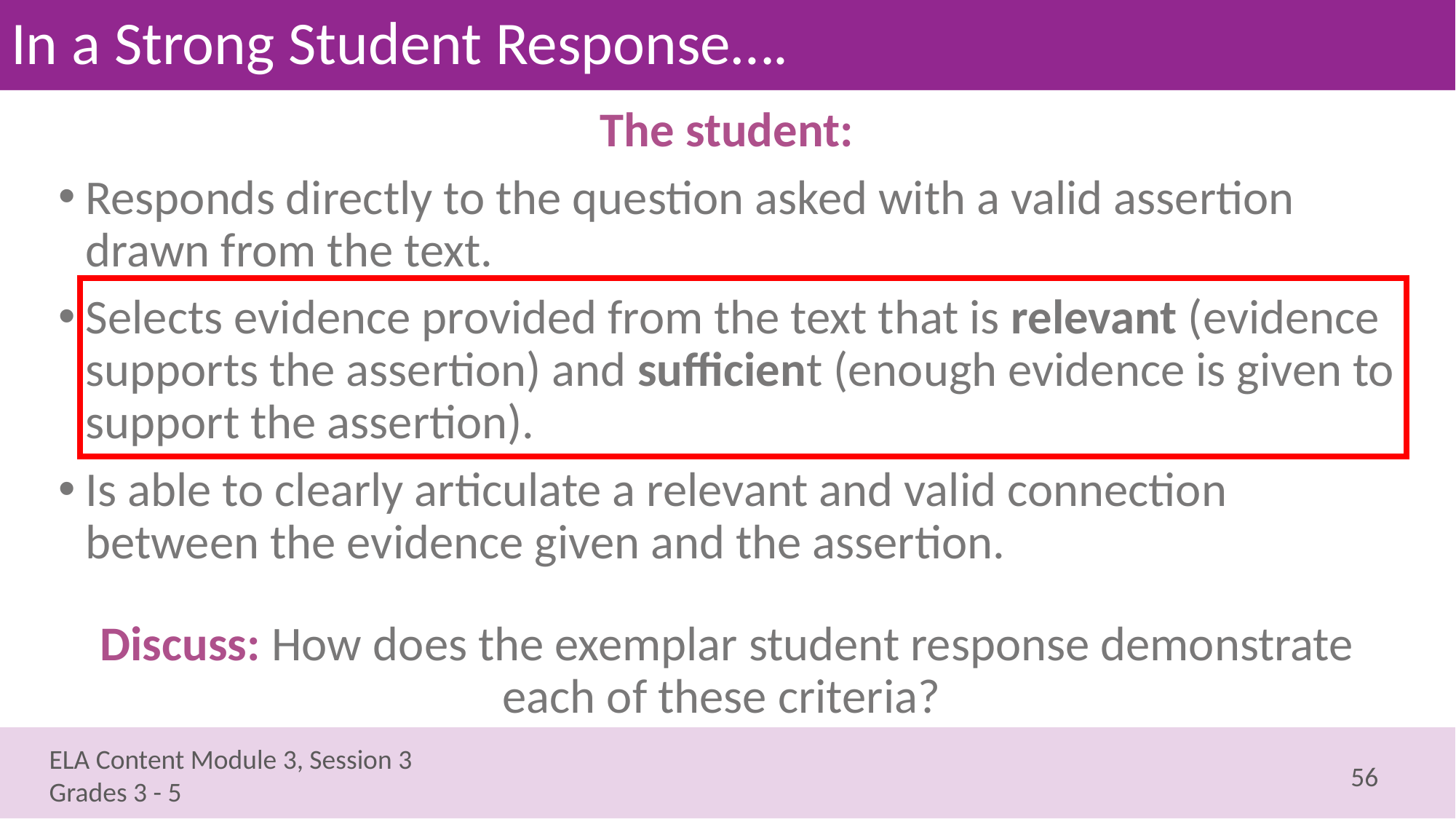

# In a Strong Student Response….
The student:
Responds directly to the question asked with a valid assertion drawn from the text.
Selects evidence provided from the text that is relevant (evidence supports the assertion) and sufficient (enough evidence is given to support the assertion).
Is able to clearly articulate a relevant and valid connection between the evidence given and the assertion.

Discuss: How does the exemplar student response demonstrate each of these criteria?

56